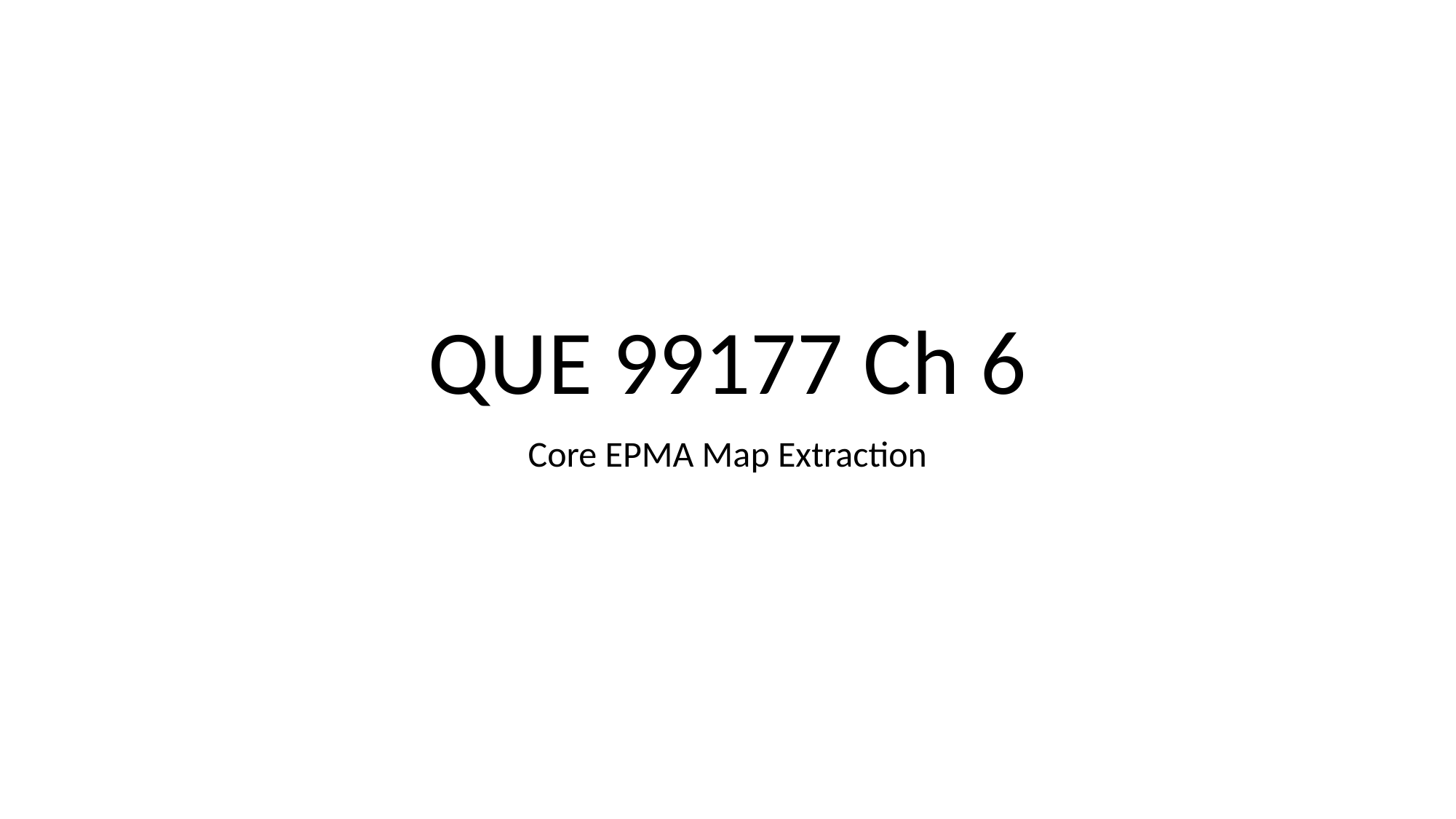

# QUE 99177 Ch 6
Core EPMA Map Extraction